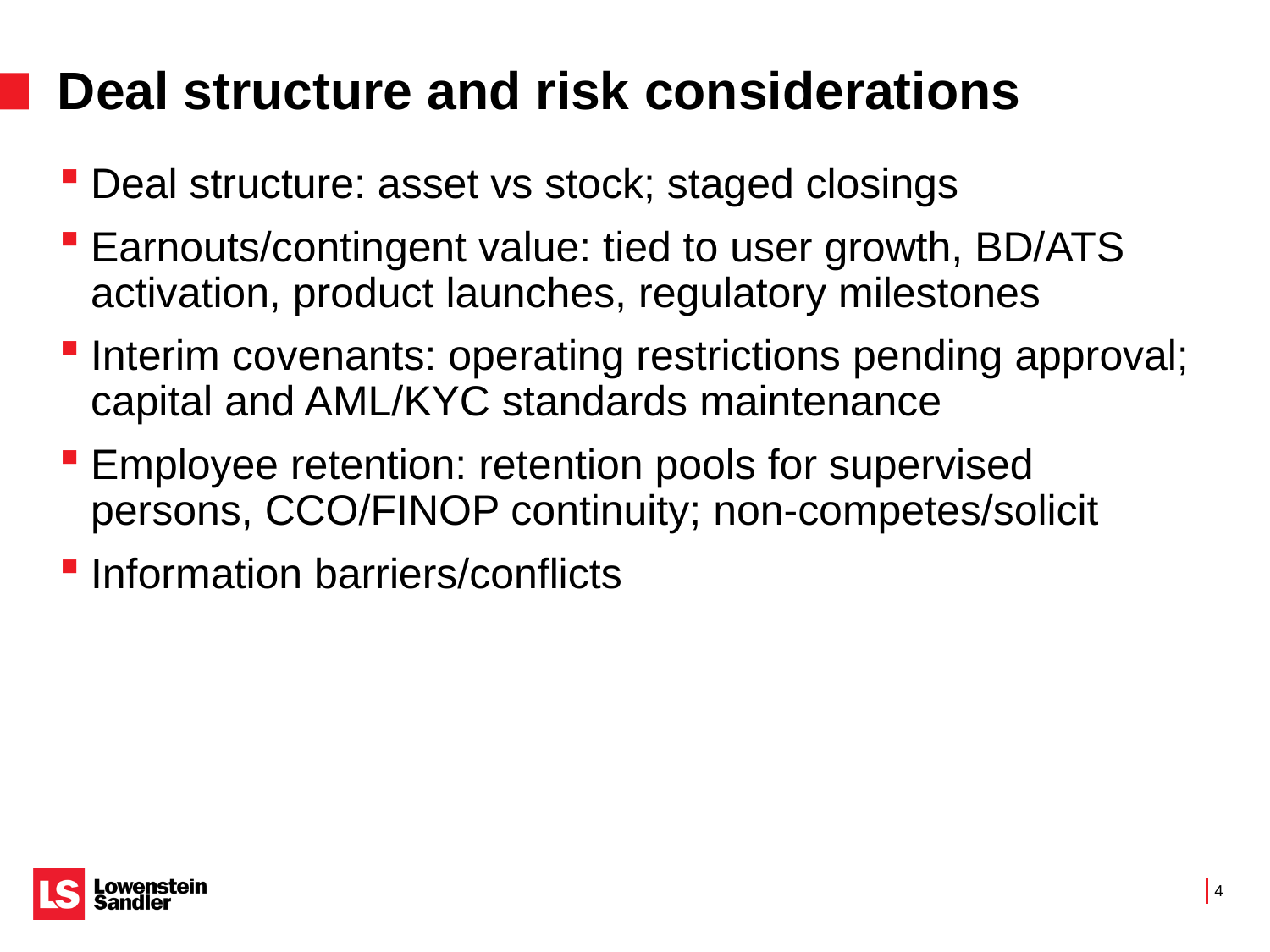

# Deal structure and risk considerations
Deal structure: asset vs stock; staged closings
Earnouts/contingent value: tied to user growth, BD/ATS activation, product launches, regulatory milestones
Interim covenants: operating restrictions pending approval; capital and AML/KYC standards maintenance
Employee retention: retention pools for supervised persons, CCO/FINOP continuity; non-competes/solicit
Information barriers/conflicts